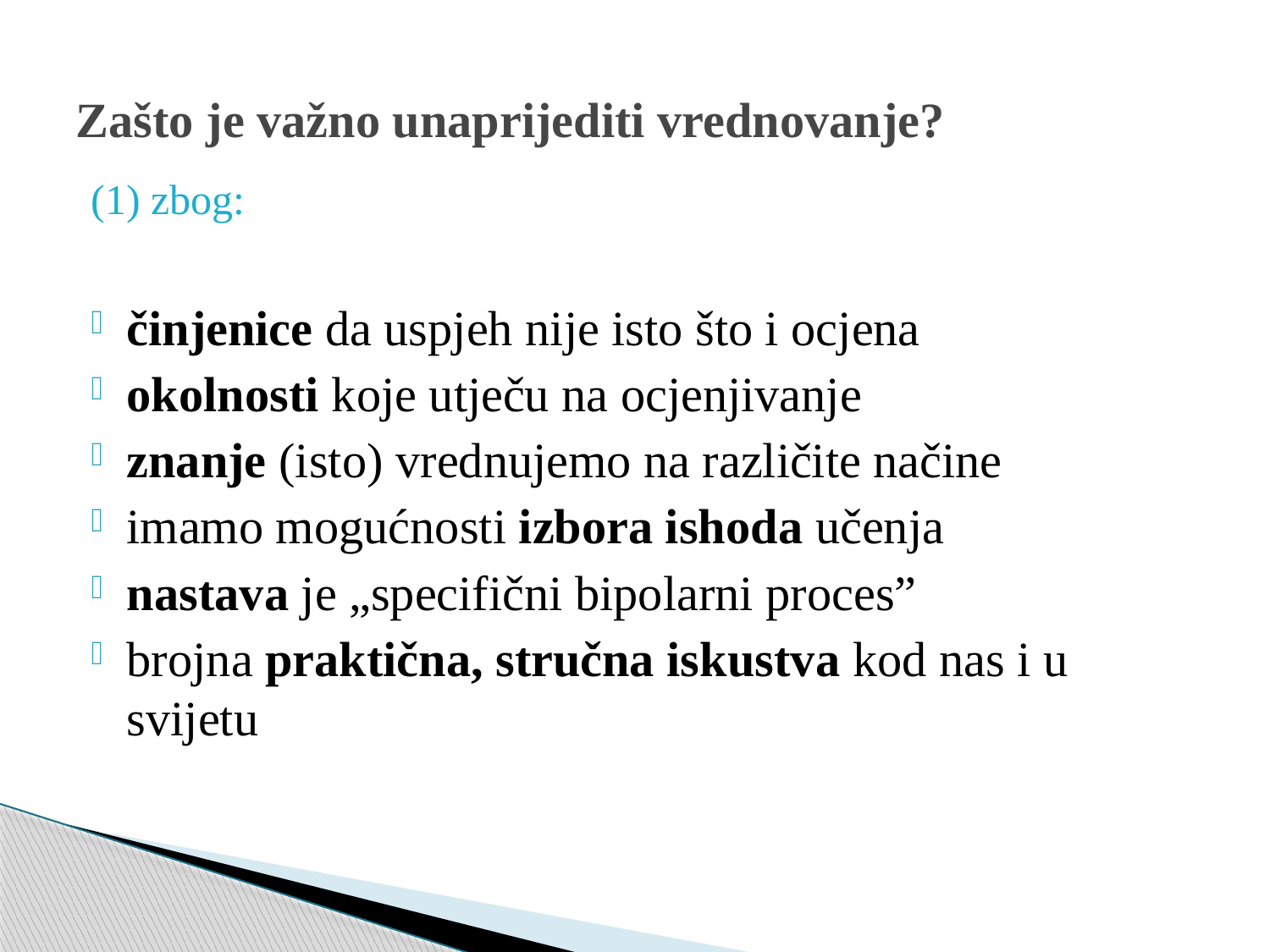

# Zašto je važno unaprijediti vrednovanje?
(1) zbog:

činjenice da uspjeh nije isto što i ocjena
okolnosti koje utječu na ocjenjivanje
znanje (isto) vrednujemo na različite načine
imamo mogućnosti izbora ishoda učenja
nastava je „specifični bipolarni proces”
brojna praktična, stručna iskustva kod nas i u svijetu